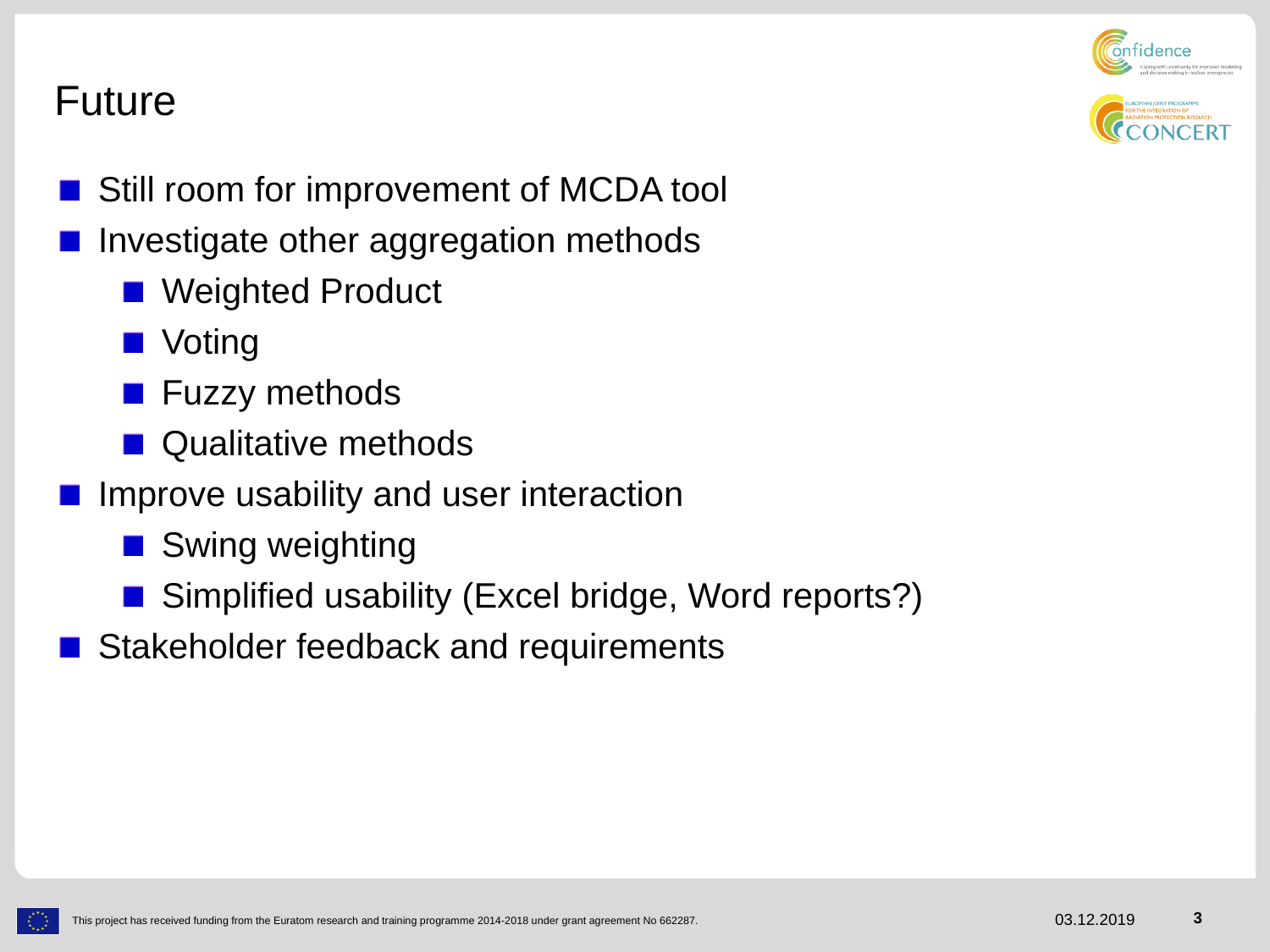

Future
Still room for improvement of MCDA tool
Investigate other aggregation methods
Weighted Product
Voting
Fuzzy methods
Qualitative methods
Improve usability and user interaction
Swing weighting
Simplified usability (Excel bridge, Word reports?)
Stakeholder feedback and requirements